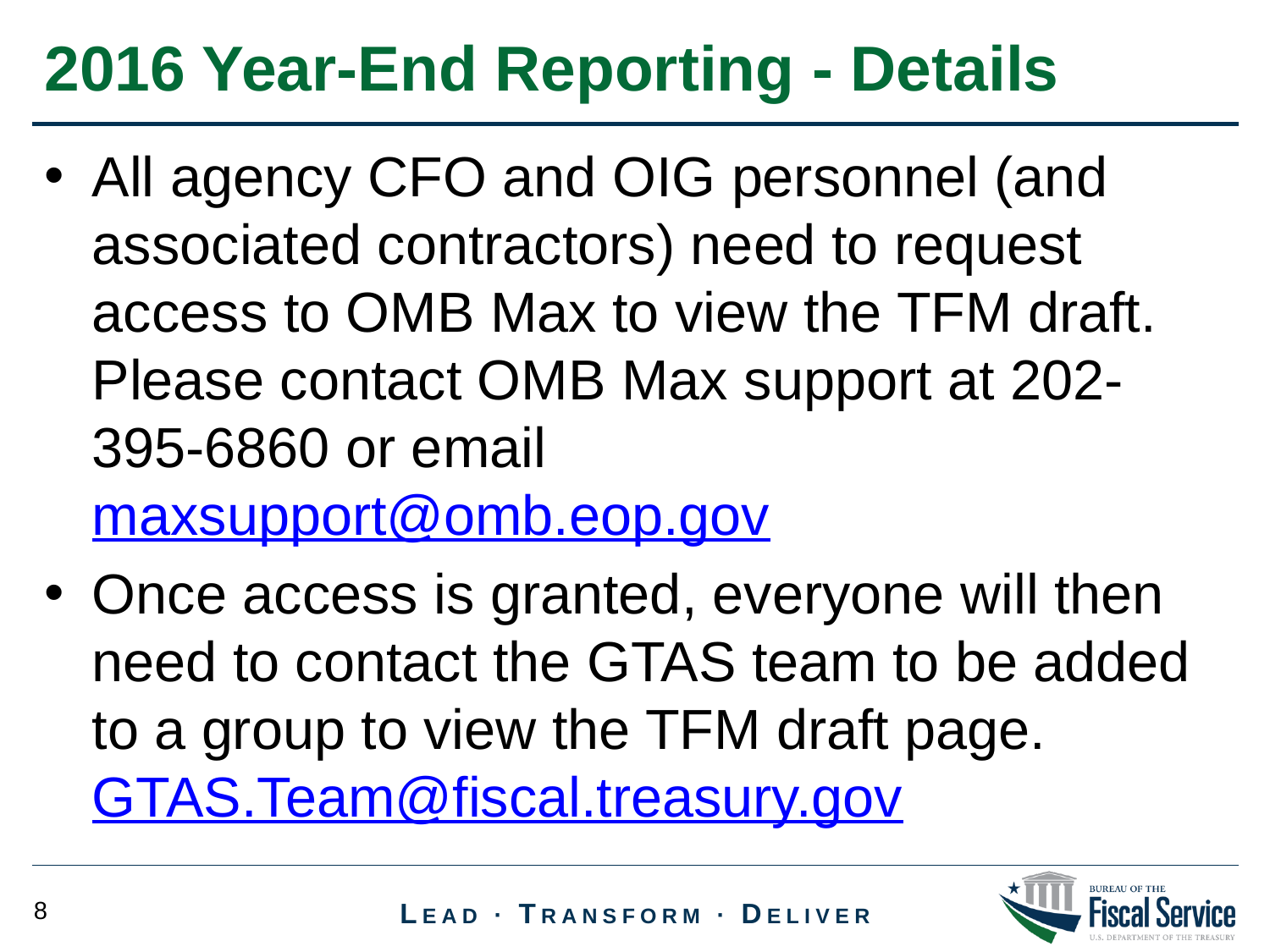

2016 Year-End Reporting - Details
All agency CFO and OIG personnel (and associated contractors) need to request access to OMB Max to view the TFM draft.  Please contact OMB Max support at 202-395-6860 or email maxsupport@omb.eop.gov
Once access is granted, everyone will then need to contact the GTAS team to be added to a group to view the TFM draft page.  GTAS.Team@fiscal.treasury.gov